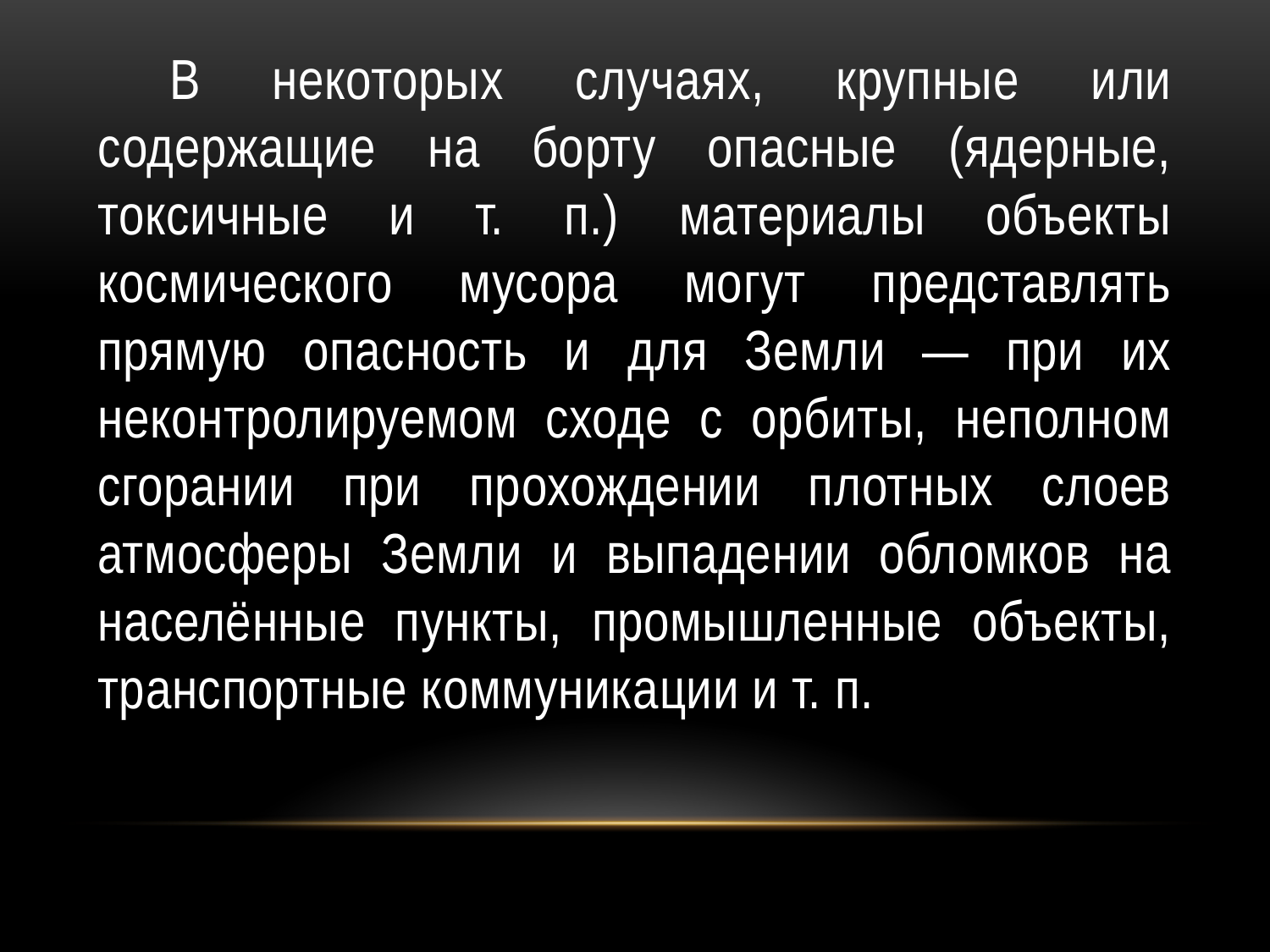

В некоторых случаях, крупные или содержащие на борту опасные (ядерные, токсичные и т. п.) материалы объекты космического мусора могут представлять прямую опасность и для Земли — при их неконтролируемом сходе с орбиты, неполном сгорании при прохождении плотных слоев атмосферы Земли и выпадении обломков на населённые пункты, промышленные объекты, транспортные коммуникации и т. п.
#